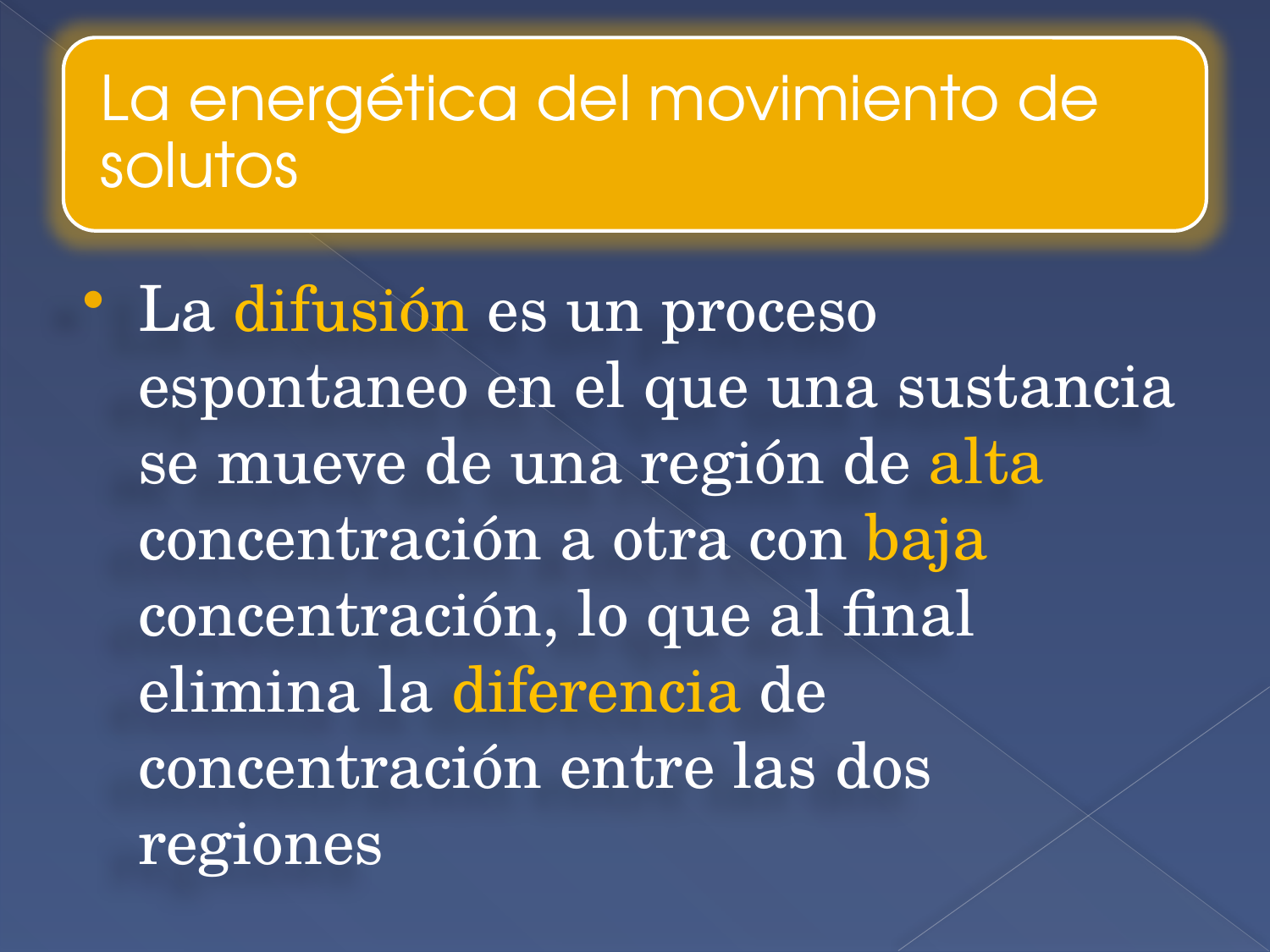

La energética del movimiento de solutos
La difusión es un proceso espontaneo en el que una sustancia se mueve de una región de alta concentración a otra con baja concentración, lo que al final elimina la diferencia de concentración entre las dos regiones